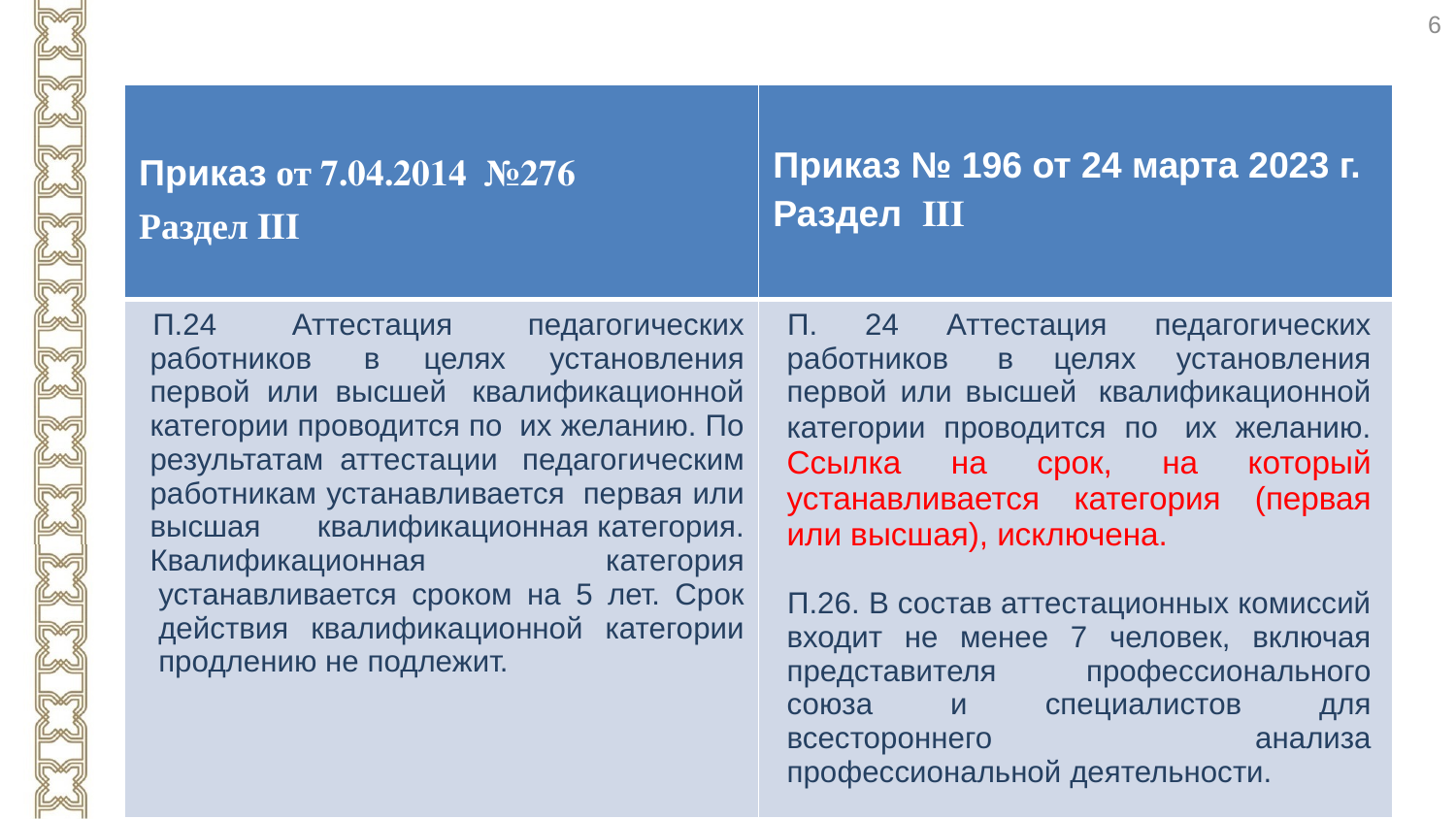

6
| Приказ от 7.04.2014 №276 Раздел III | Приказ № 196 от 24 марта 2023 г. Раздел III |
| --- | --- |
| П.24 Аттестация педагогических работников  в целях установления первой или высшей  квалификационной категории проводится по  их желанию. По результатам аттестации  педагогическим работникам устанавливается  первая или высшая квалификационная категория. Квалификационная категория  устанавливается сроком на 5 лет. Срок  действия квалификационной категории  продлению не подлежит. | П. 24 Аттестация педагогических работников  в целях установления первой или высшей  квалификационной категории проводится по  их желанию. Ссылка на срок, на который устанавливается категория (первая или высшая), исключена. П.26. В состав аттестационных комиссий входит не менее 7 человек, включая представителя профессионального союза и специалистов для всестороннего анализа профессиональной деятельности. |